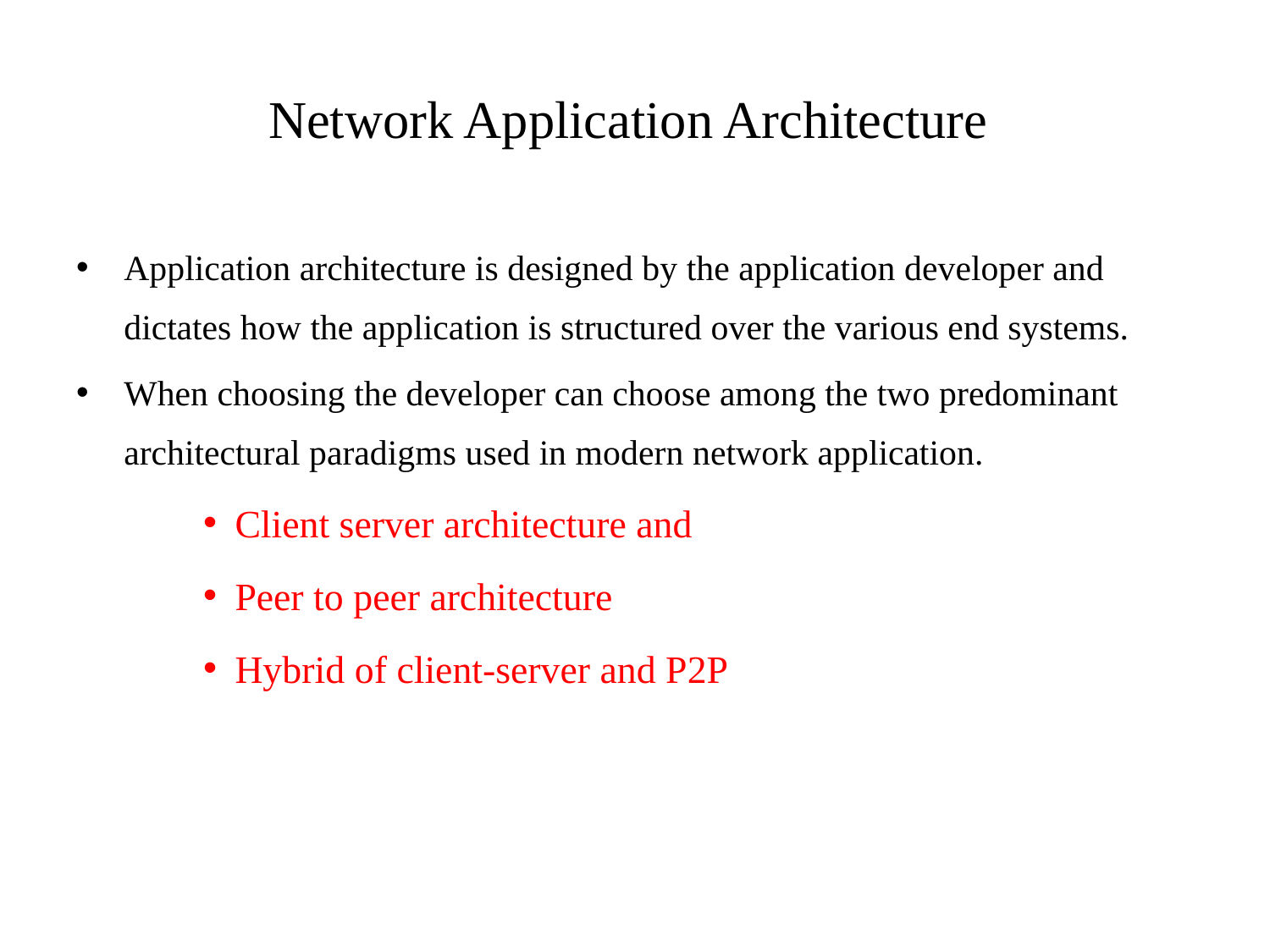

# Network Application Architecture
Application architecture is designed by the application developer and dictates how the application is structured over the various end systems.
When choosing the developer can choose among the two predominant architectural paradigms used in modern network application.
Client server architecture and
Peer to peer architecture
Hybrid of client-server and P2P